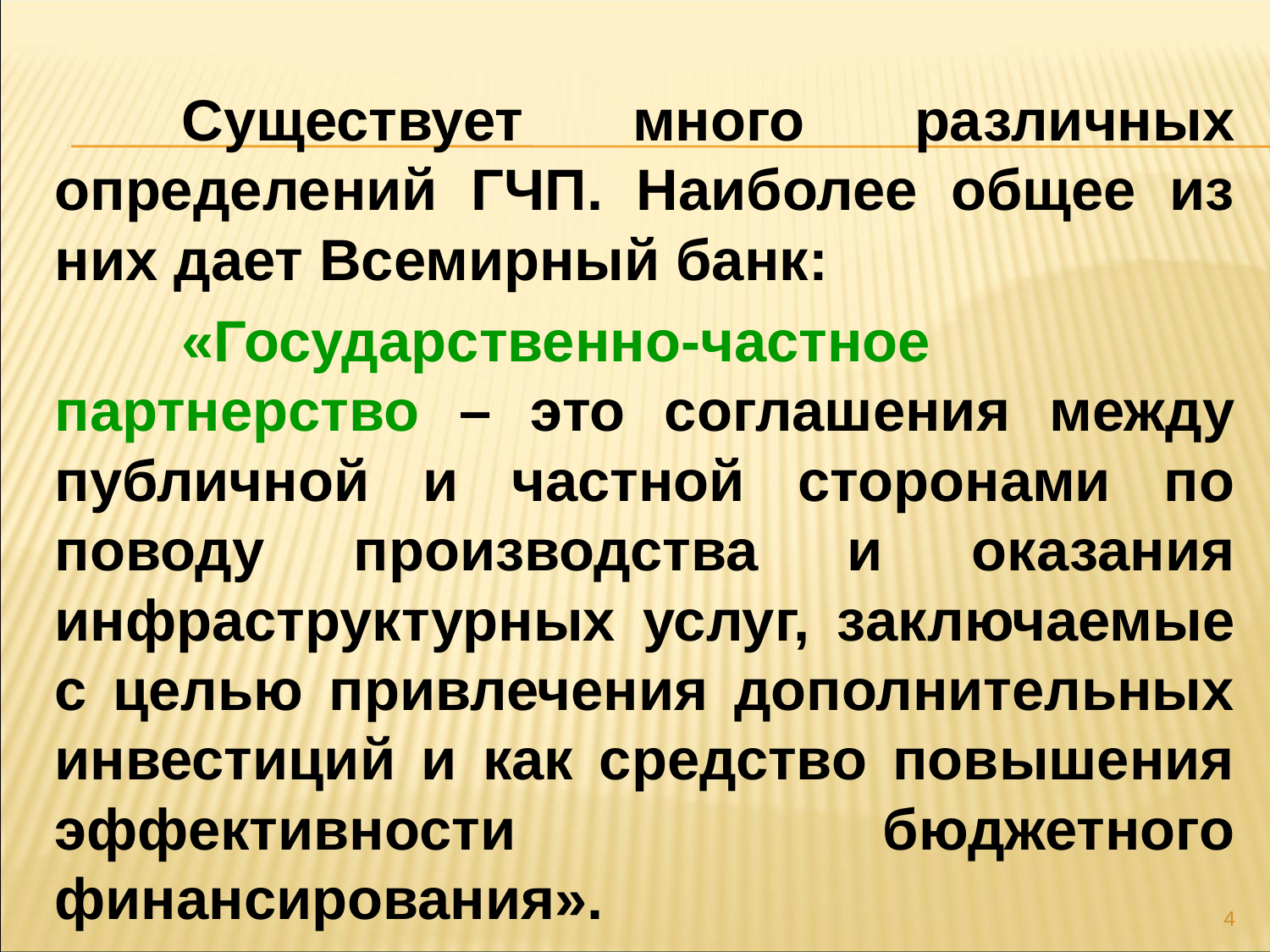

Существует много различных определений ГЧП. Наиболее общее из них дает Всемирный банк:
	«Государственно-частное партнерство – это соглашения между публичной и частной сторонами по поводу производства и оказания инфраструктурных услуг, заключаемые с целью привлечения дополнительных инвестиций и как средство повышения эффективности бюджетного финансирования».

4